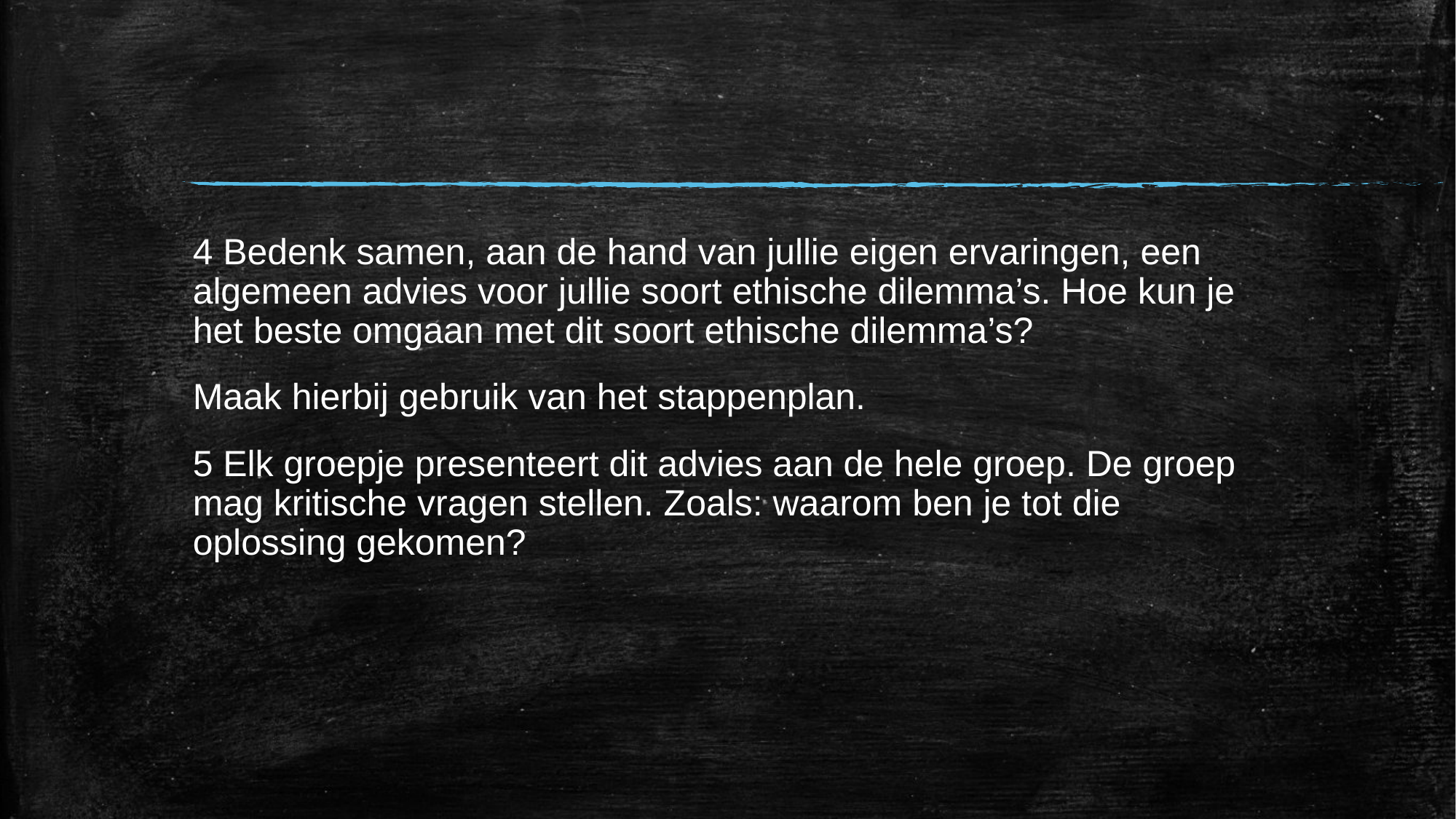

#
4 Bedenk samen, aan de hand van jullie eigen ervaringen, een algemeen advies voor jullie soort ethische dilemma’s. Hoe kun je het beste omgaan met dit soort ethische dilemma’s?
Maak hierbij gebruik van het stappenplan.
5 Elk groepje presenteert dit advies aan de hele groep. De groep mag kritische vragen stellen. Zoals: waarom ben je tot die oplossing gekomen?